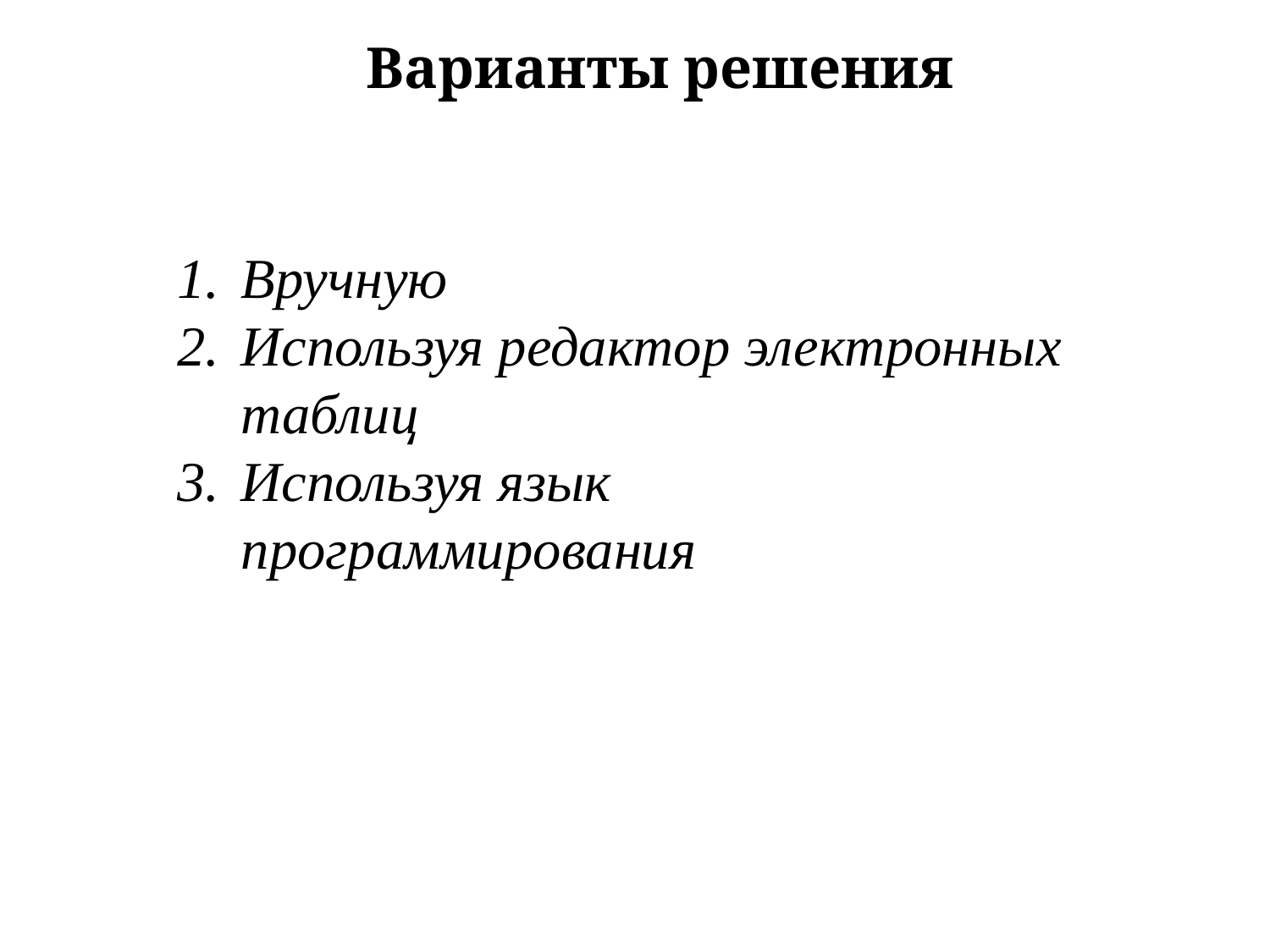

Варианты решения
Вручную
Используя редактор электронных таблиц
Используя язык программирования